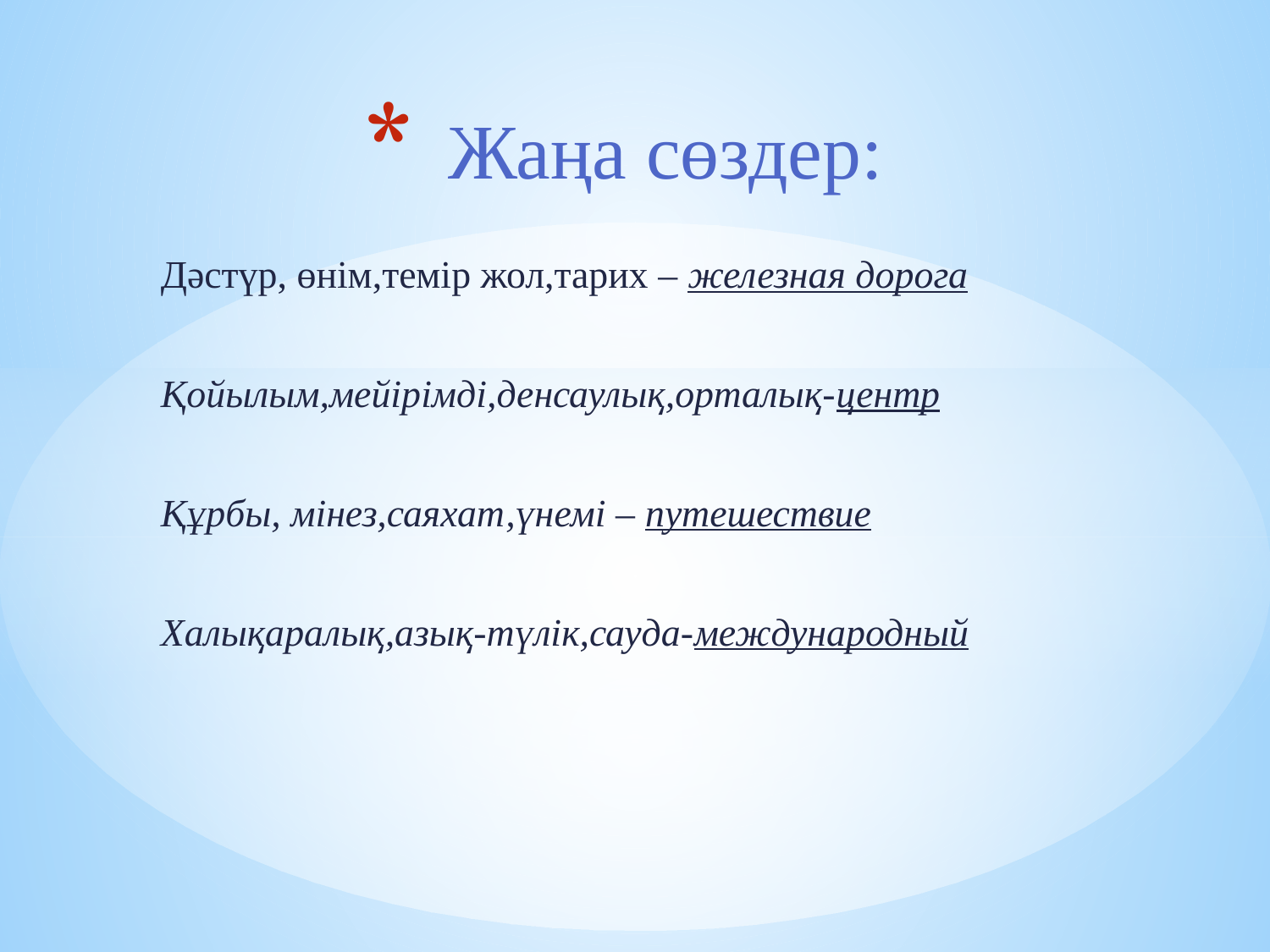

# Жаңа сөздер:
Дәстүр, өнім,темір жол,тарих – железная дорога

Қойылым,мейірімді,денсаулық,орталық-центр

Құрбы, мінез,саяхат,үнемі – путешествие

Халықаралық,азық-түлік,сауда-международный